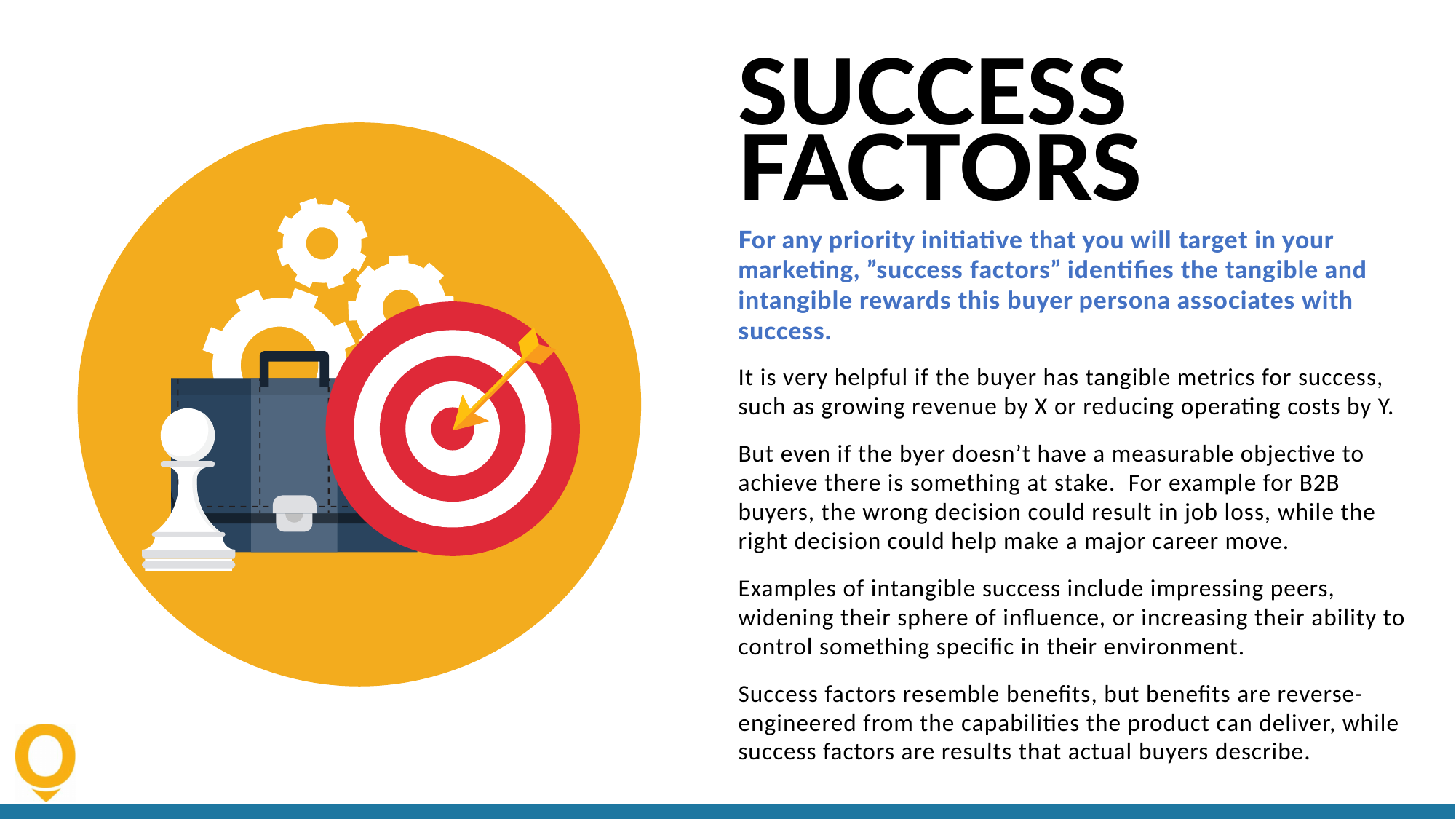

SUCCESS FACTORS

For any priority initiative that you will target in your marketing, ”success factors” identifies the tangible and intangible rewards this buyer persona associates with success.
It is very helpful if the buyer has tangible metrics for success, such as growing revenue by X or reducing operating costs by Y.
But even if the byer doesn’t have a measurable objective to achieve there is something at stake.  For example for B2B buyers, the wrong decision could result in job loss, while the right decision could help make a major career move.
Examples of intangible success include impressing peers, widening their sphere of influence, or increasing their ability to control something specific in their environment.
Success factors resemble benefits, but benefits are reverse-engineered from the capabilities the product can deliver, while success factors are results that actual buyers describe.